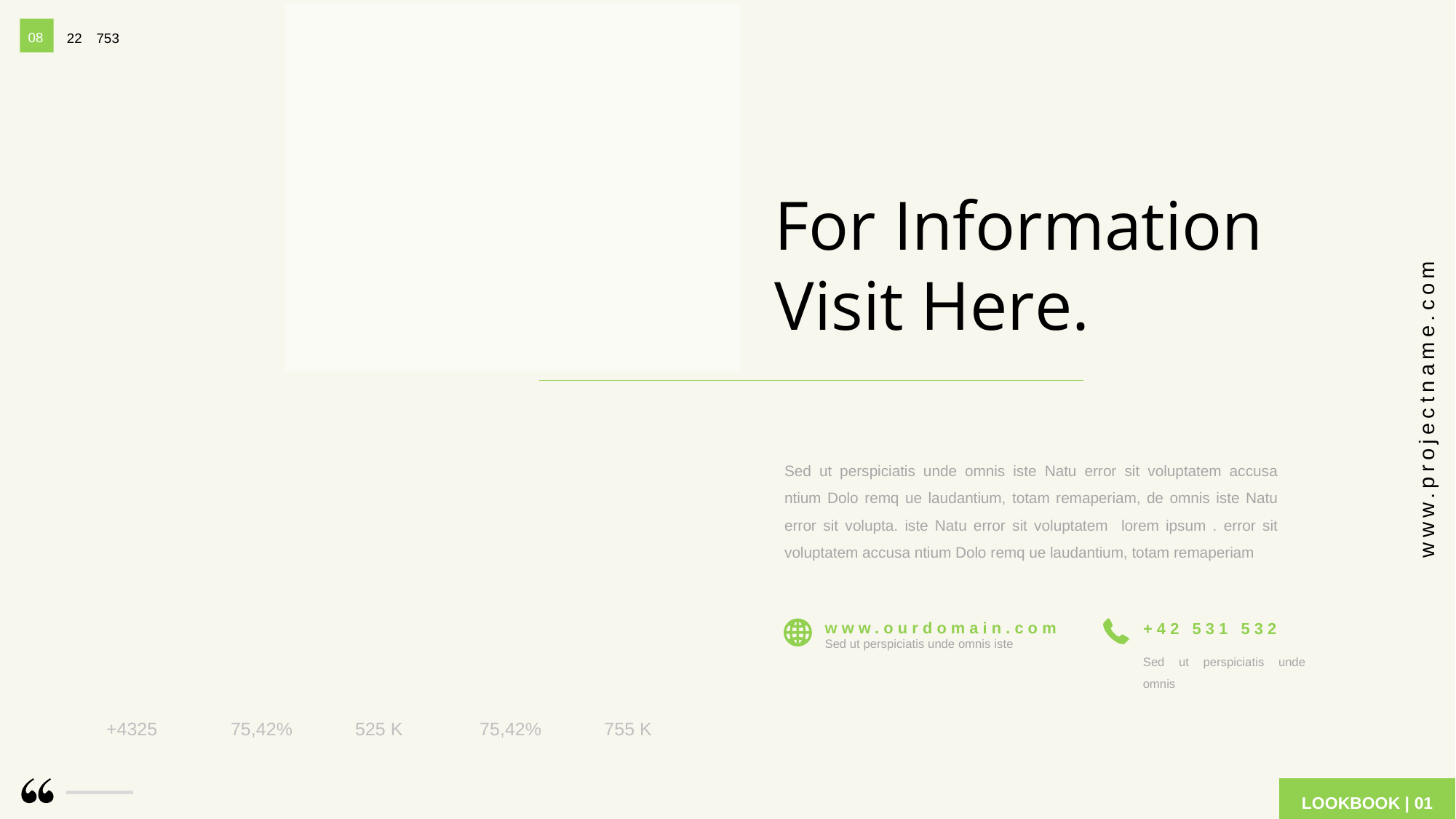

08
22
753

For Information Visit Here.
www.projectname.com
Sed ut perspiciatis unde omnis iste Natu error sit voluptatem accusa ntium Dolo remq ue laudantium, totam remaperiam, de omnis iste Natu error sit volupta. iste Natu error sit voluptatem  lorem ipsum . error sit voluptatem accusa ntium Dolo remq ue laudantium, totam remaperiam
www.ourdomain.com
+42 531 532

Sed ut perspiciatis unde omnis iste
Sed ut perspiciatis unde omnis
+4325
75,42%
525 K
75,42%
755 K

LOOKBOOK | 01